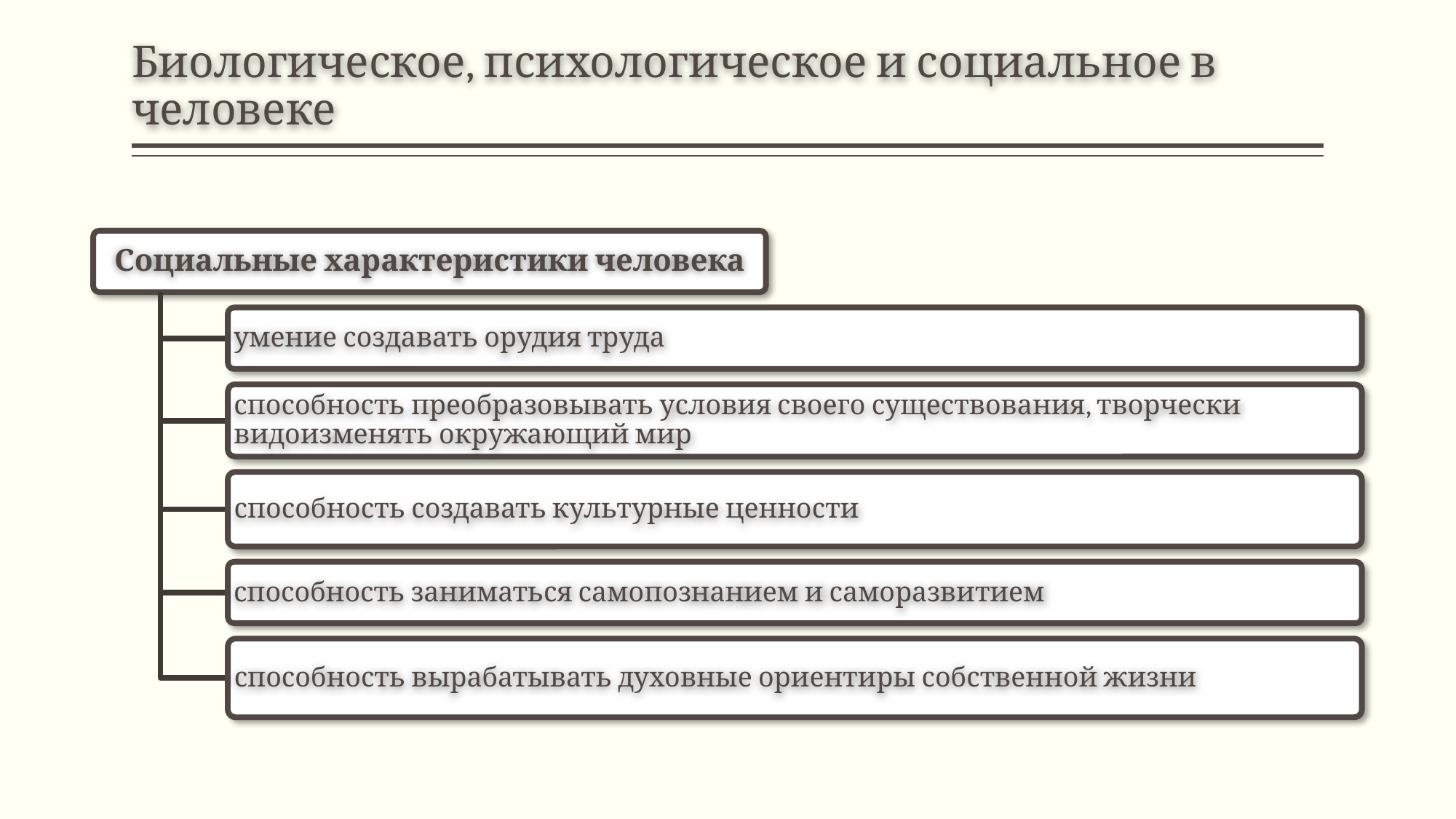

# Биологическое, психологическое и социальное в человеке

Социальные характеристики человека

умение создавать орудия труда

способность преобразовывать условия своего существования, творчески видоизменять окружающий мир

способность создавать культурные ценности

способность заниматься самопознанием и саморазвитием

способность вырабатывать духовные ориентиры собственной жизни